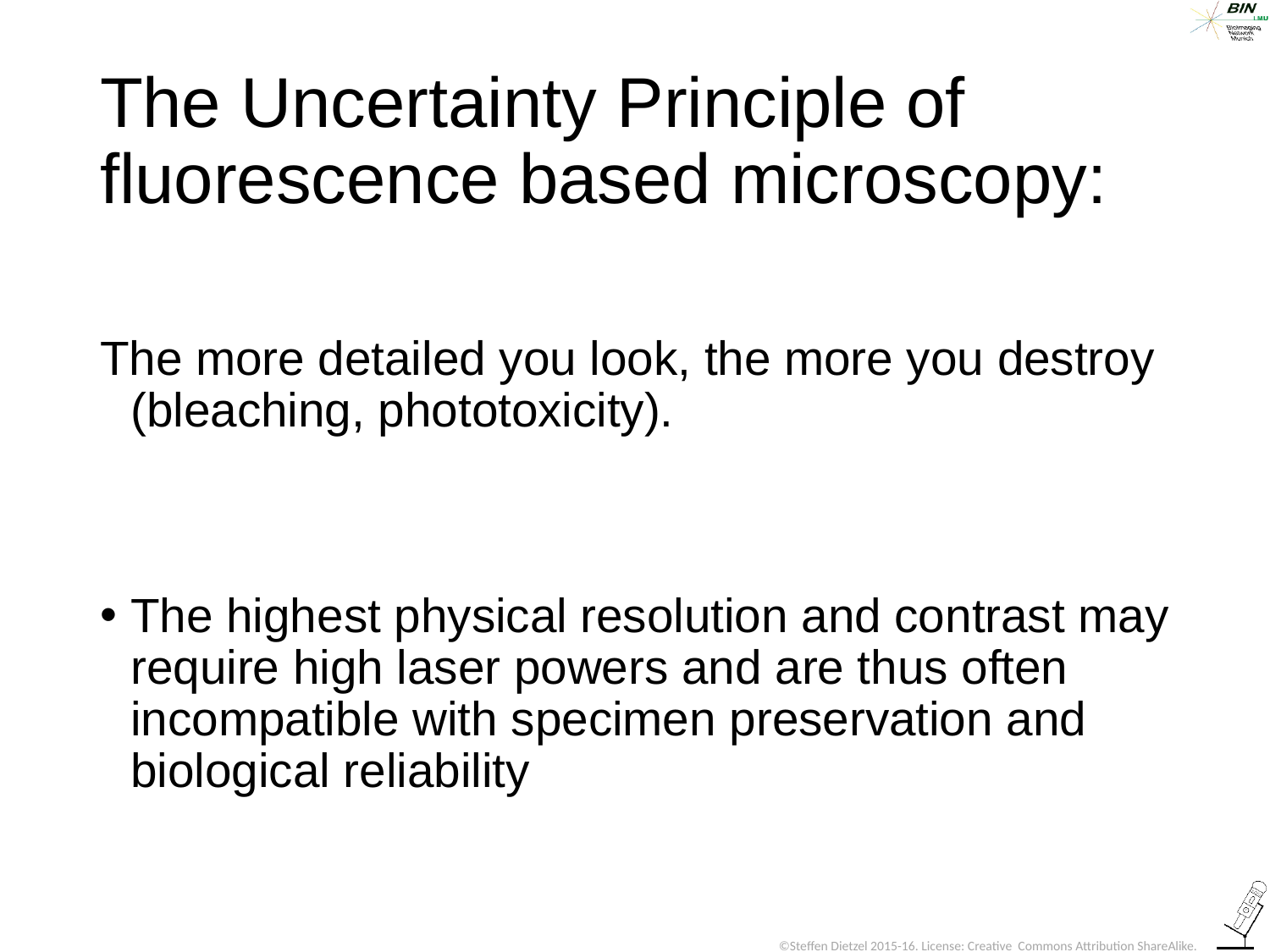

# The Uncertainty Principle of fluorescence based microscopy:

The more detailed you look, the more you destroy (bleaching, phototoxicity).

The highest physical resolution and contrast may require high laser powers and are thus often incompatible with specimen preservation and biological reliability